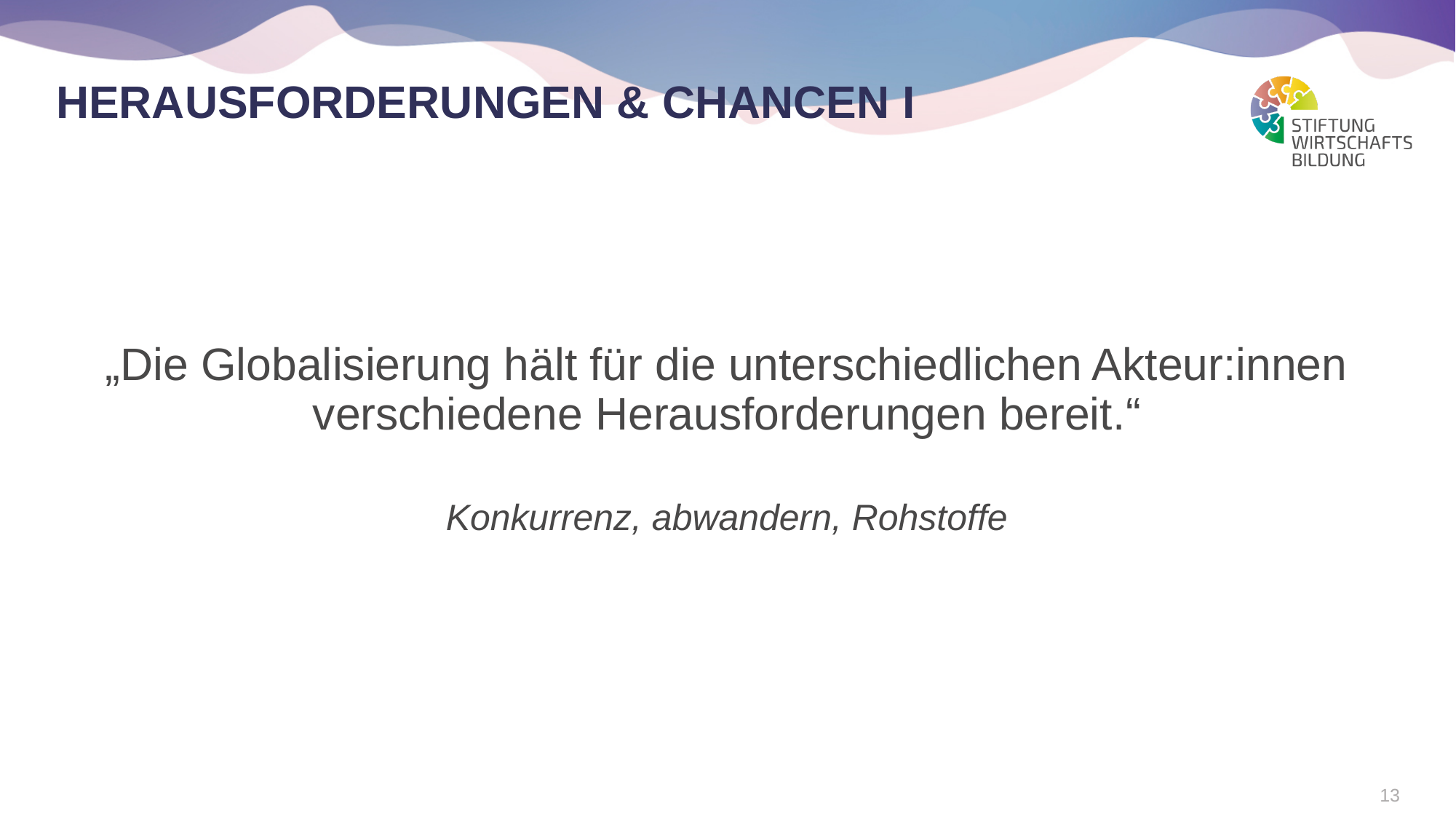

# Herausforderungen & Chancen I

„Die Globalisierung hält für die unterschiedlichen Akteur:innen verschiedene Herausforderungen bereit.“

Konkurrenz, abwandern, Rohstoffe
13